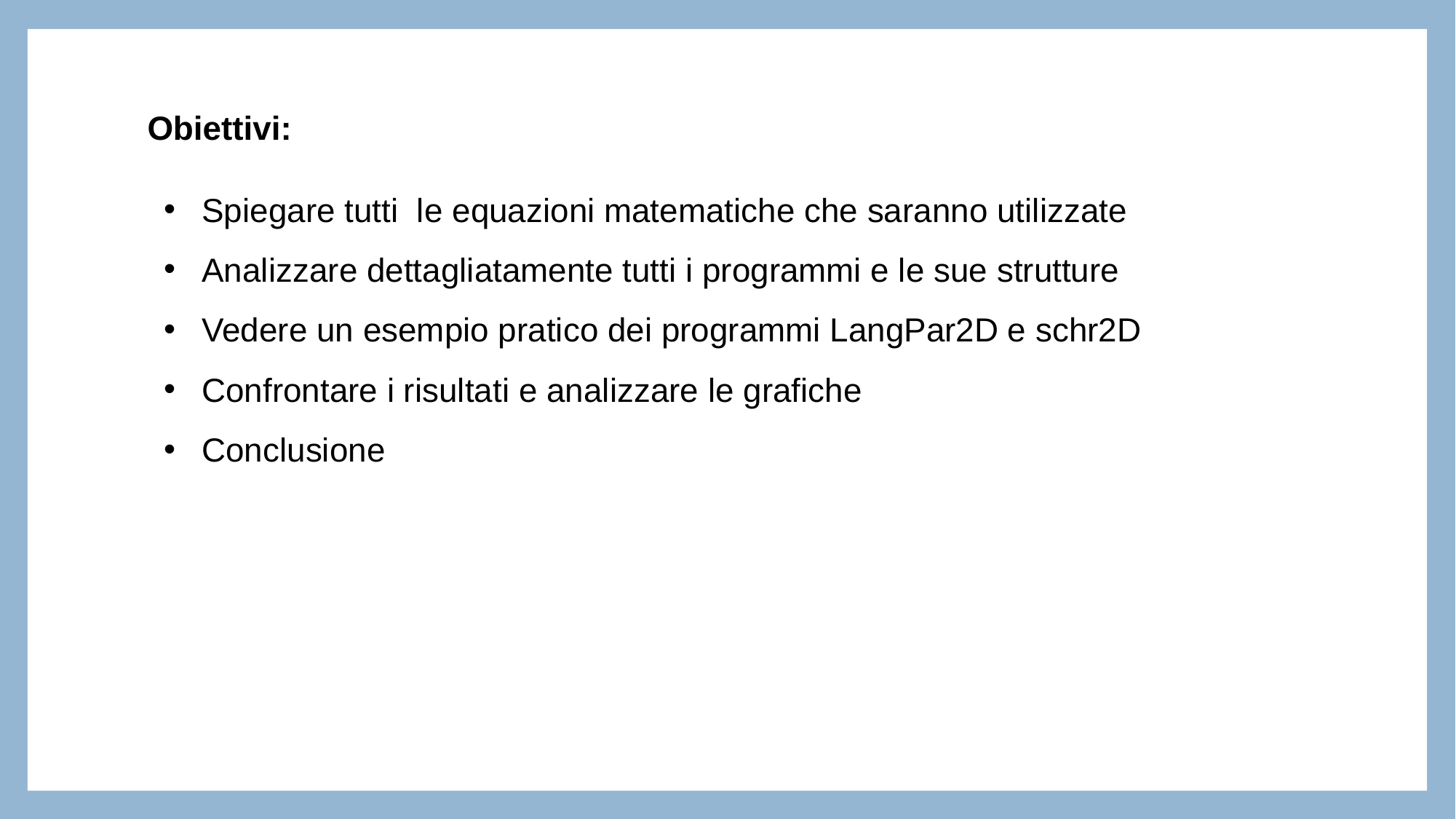

Obiettivi:
Spiegare tutti  le equazioni matematiche che saranno utilizzate
Analizzare dettagliatamente tutti i programmi e le sue strutture
Vedere un esempio pratico dei programmi LangPar2D e schr2D
Confrontare i risultati e analizzare le grafiche
Conclusione